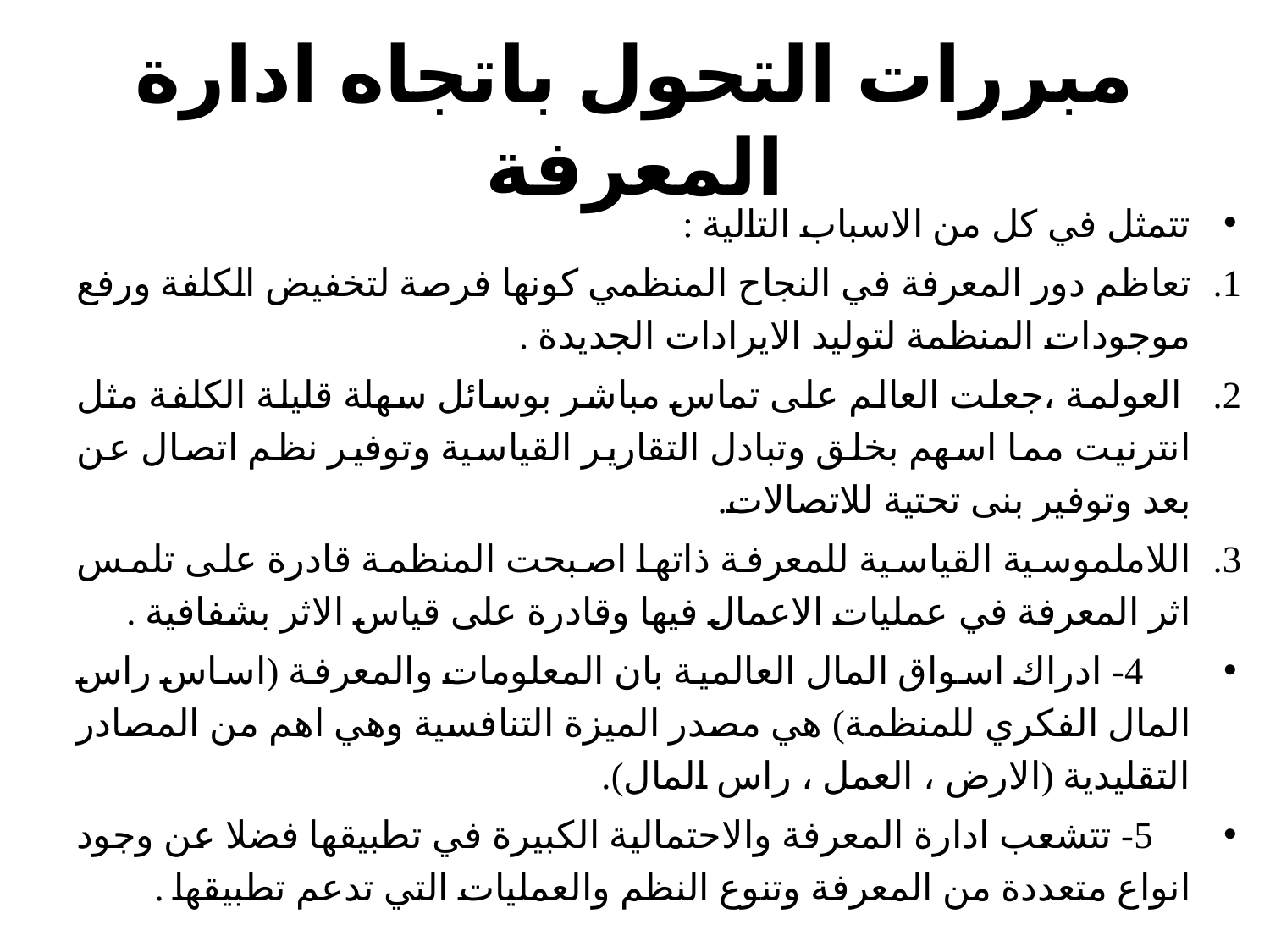

# مبررات التحول باتجاه ادارة المعرفة
تتمثل في كل من الاسباب التالية :
تعاظم دور المعرفة في النجاح المنظمي كونها فرصة لتخفيض الكلفة ورفع موجودات المنظمة لتوليد الايرادات الجديدة .
 العولمة ،جعلت العالم على تماس مباشر بوسائل سهلة قليلة الكلفة مثل انترنيت مما اسهم بخلق وتبادل التقارير القياسية وتوفير نظم اتصال عن بعد وتوفير بنى تحتية للاتصالات.
اللاملموسية القياسية للمعرفة ذاتها اصبحت المنظمة قادرة على تلمس اثر المعرفة في عمليات الاعمال فيها وقادرة على قياس الاثر بشفافية .
     4- ادراك اسواق المال العالمية بان المعلومات والمعرفة (اساس راس المال الفكري للمنظمة) هي مصدر الميزة التنافسية وهي اهم من المصادر التقليدية (الارض ، العمل ، راس المال).
    5- تتشعب ادارة المعرفة والاحتمالية الكبيرة في تطبيقها فضلا عن وجود انواع متعددة من المعرفة وتنوع النظم والعمليات التي تدعم تطبيقها .